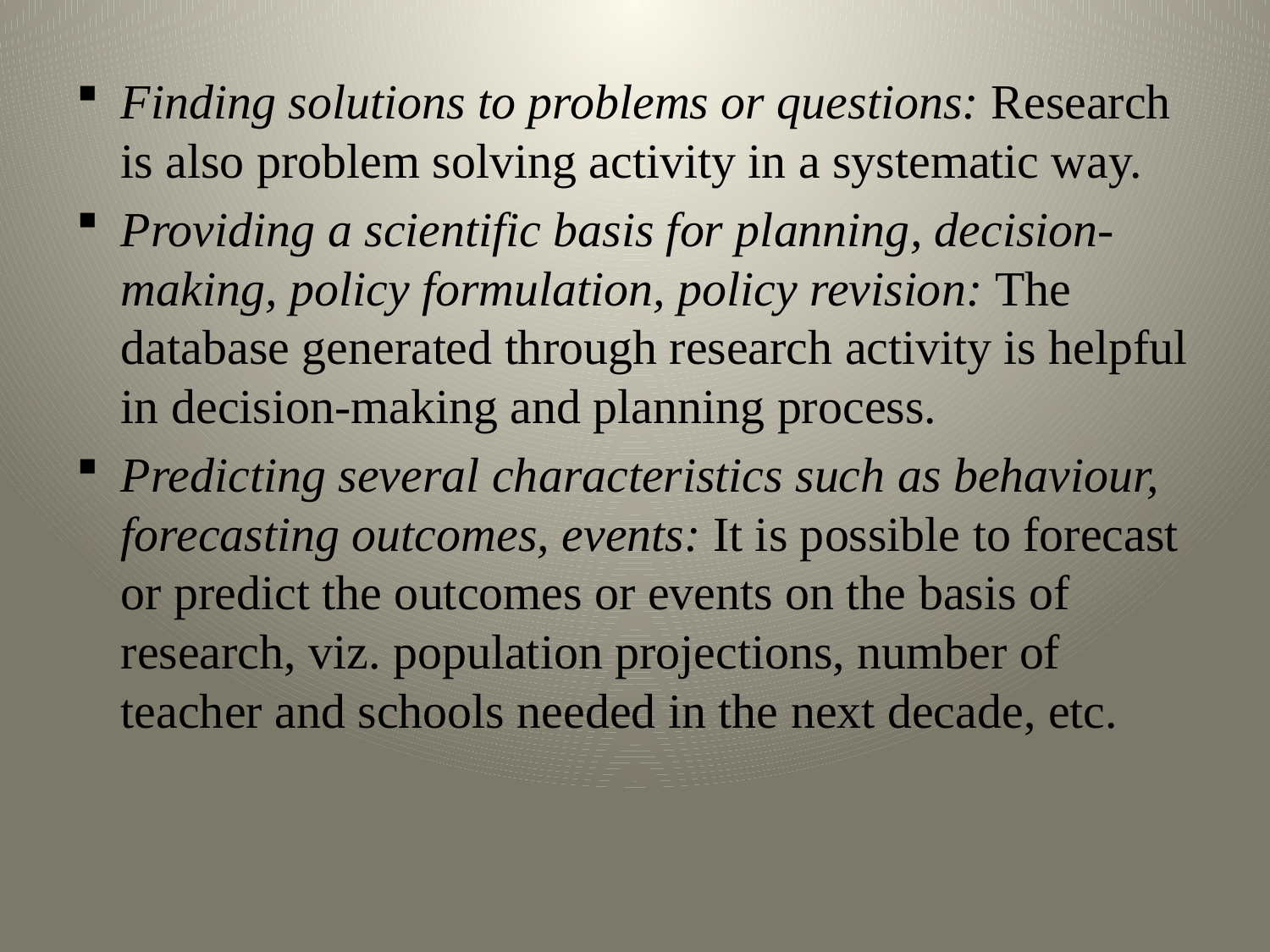

Finding solutions to problems or questions: Research is also problem solving activity in a systematic way.
Providing a scientific basis for planning, decision-making, policy formulation, policy revision: The database generated through research activity is helpful in decision-making and planning process.
Predicting several characteristics such as behaviour, forecasting outcomes, events: It is possible to forecast or predict the outcomes or events on the basis of research, viz. population projections, number of teacher and schools needed in the next decade, etc.